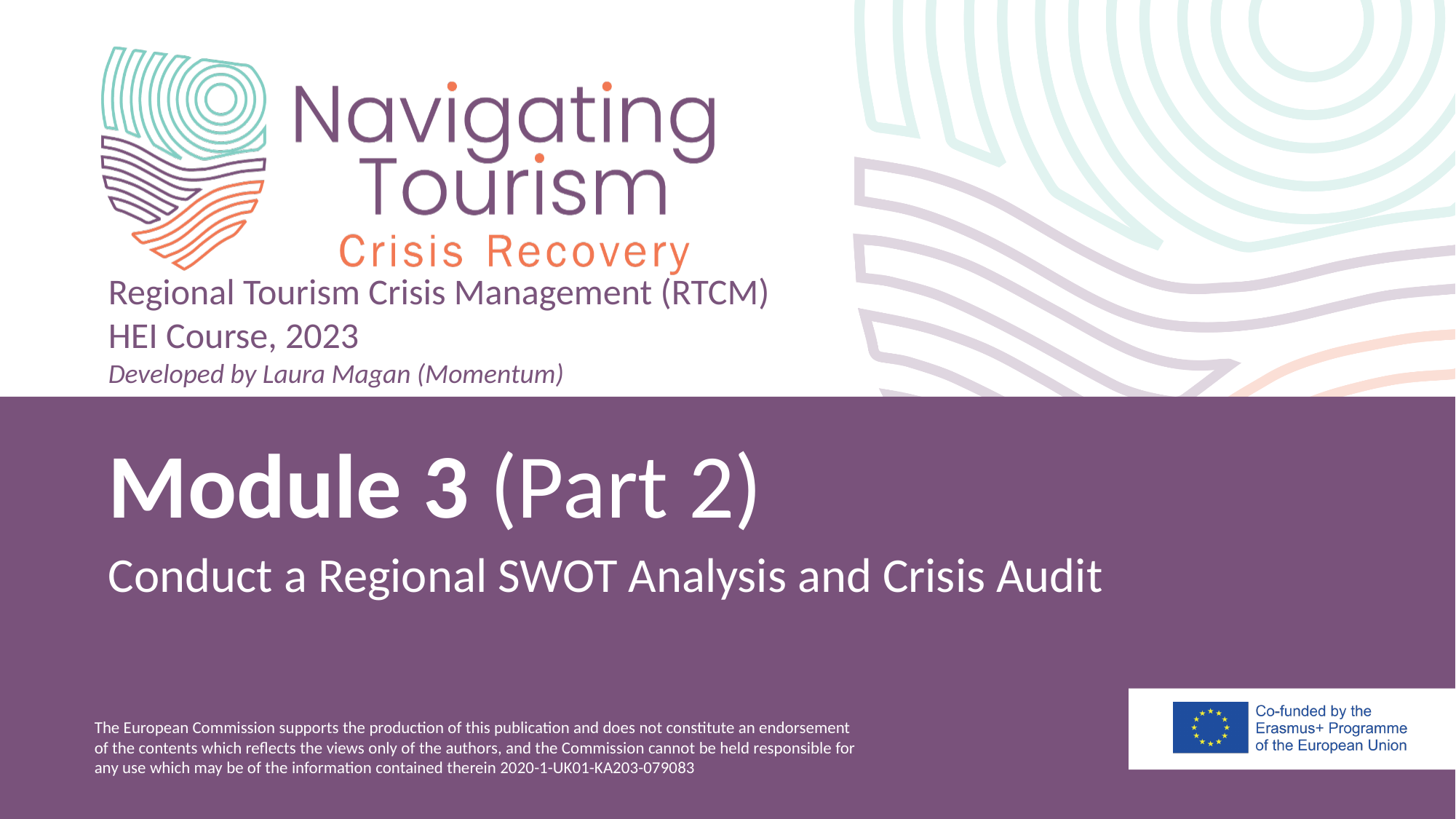

Regional Tourism Crisis Management (RTCM)
HEI Course, 2023
Developed by Laura Magan (Momentum)
Module 3 (Part 2)
Conduct a Regional SWOT Analysis and Crisis Audit